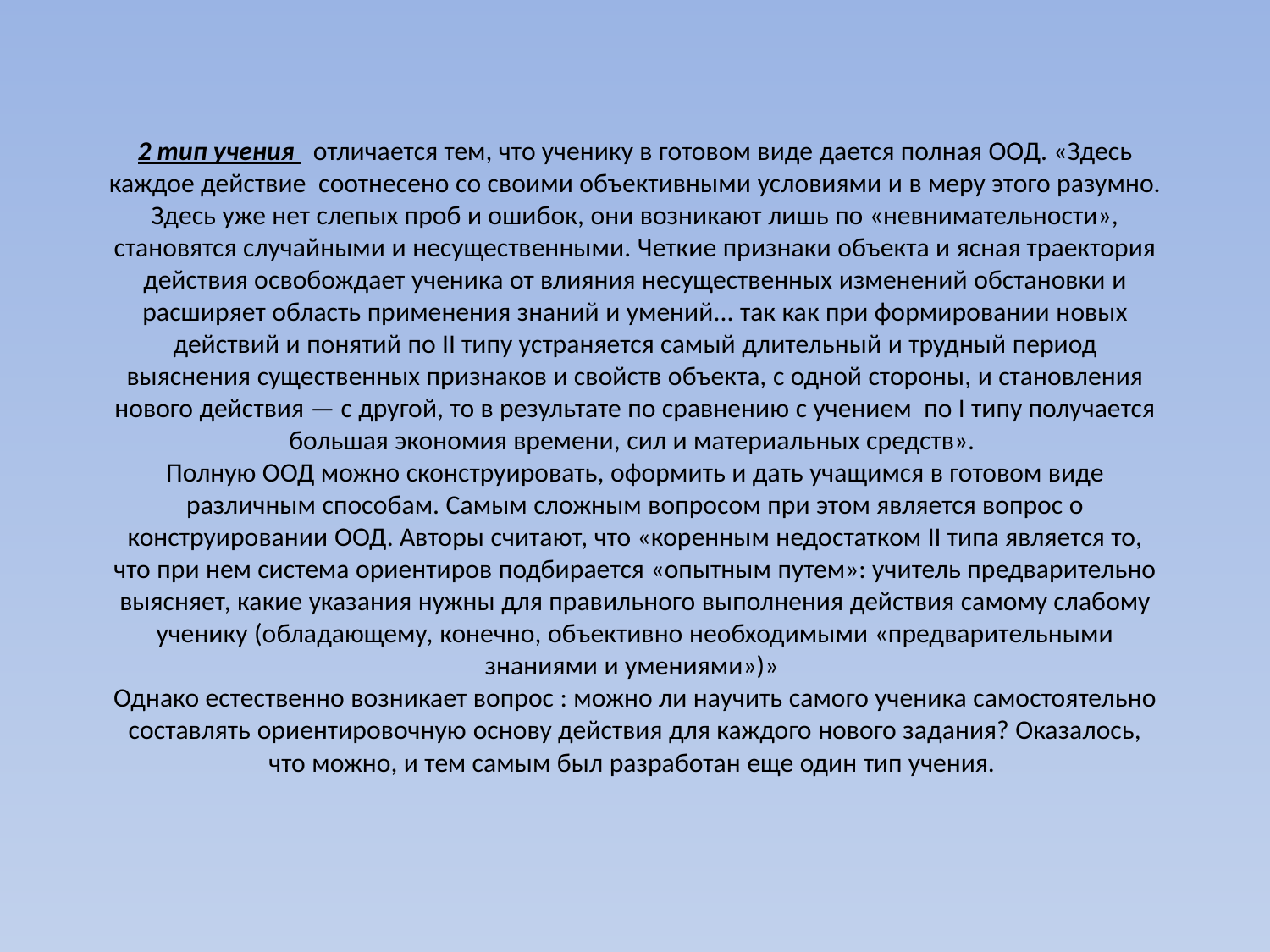

# 2 тип учения   отличается тем, что ученику в готовом виде дается полная ООД. «Здесь каждое действие  соотнесено со своими объективными условиями и в меру этого разумно. Здесь уже нет слепых проб и ошибок, они возникают лишь по «невнимательности», становятся случайными и несущественными. Четкие признаки объекта и ясная траектория действия освобождает ученика от влияния несущественных изменений обстановки и расширяет область применения знаний и умений... так как при формировании новых действий и понятий по II типу устраняется самый длительный и трудный период выяснения существенных признаков и свойств объекта, с одной стороны, и становления нового действия — с другой, то в результате по сравнению с учением  по I типу получается большая экономия времени, сил и материальных средств». Полную ООД можно сконструировать, оформить и дать учащимся в готовом виде различным способам. Самым сложным вопросом при этом является вопрос о конструировании ООД. Авторы считают, что «коренным недостатком II типа является то, что при нем система ориентиров подбирается «опытным путем»: учитель предварительно выясняет, какие указания нужны для правильного выполнения действия самому слабому ученику (обладающему, конечно, объективно необходимыми «предварительными знаниями и умениями»)» Однако естественно возникает вoпpoc : можно ли научить самого ученика самостоятельно составлять ориентировочную основу действия для каждого нового задания? Оказалось, что можно, и тем самым был разработан еще один тип учения.